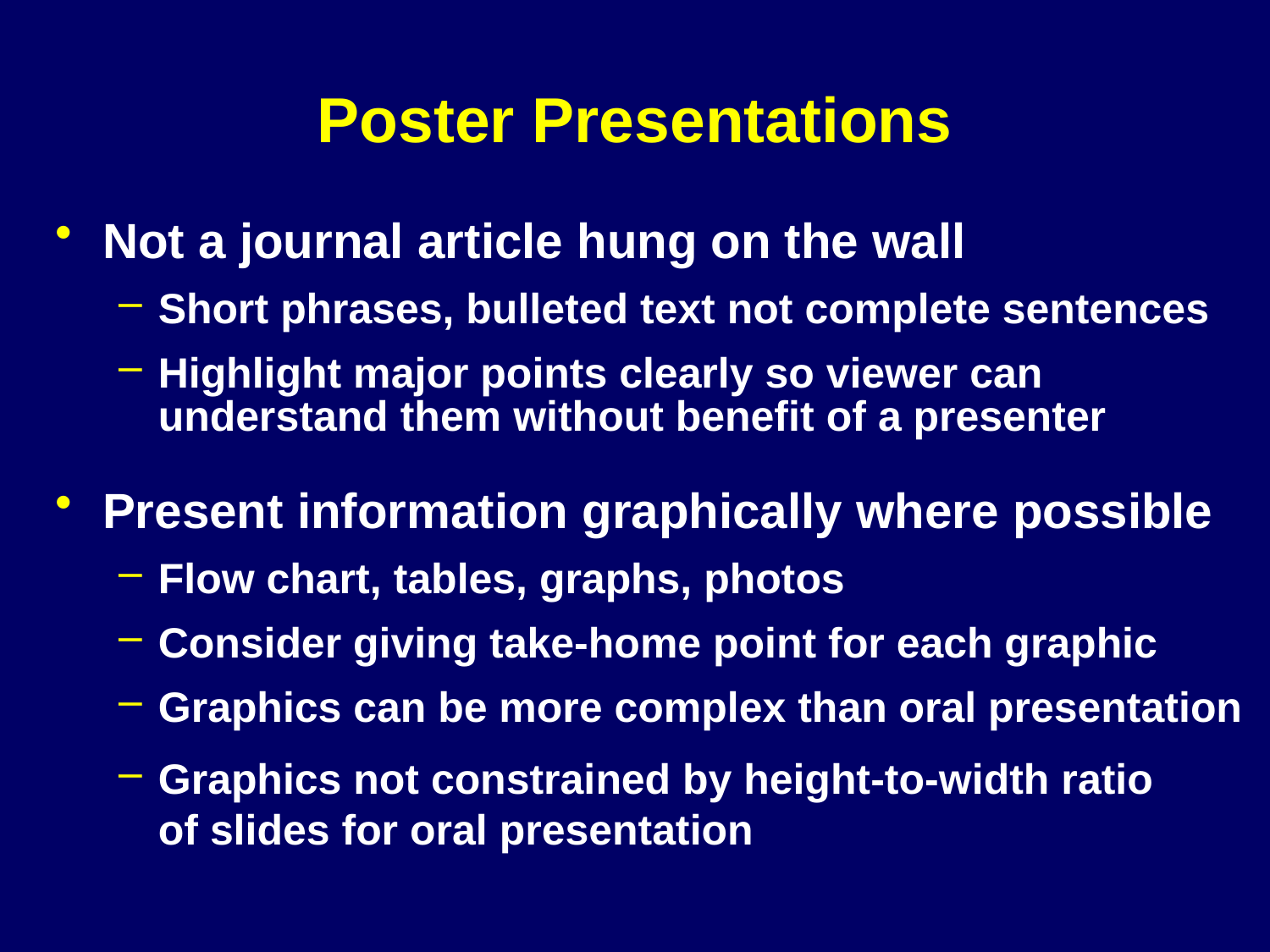

# Poster Presentations
Not a journal article hung on the wall
Short phrases, bulleted text not complete sentences
Highlight major points clearly so viewer can understand them without benefit of a presenter
Present information graphically where possible
Flow chart, tables, graphs, photos
Consider giving take-home point for each graphic
Graphics can be more complex than oral presentation
Graphics not constrained by height-to-width ratio
of slides for oral presentation